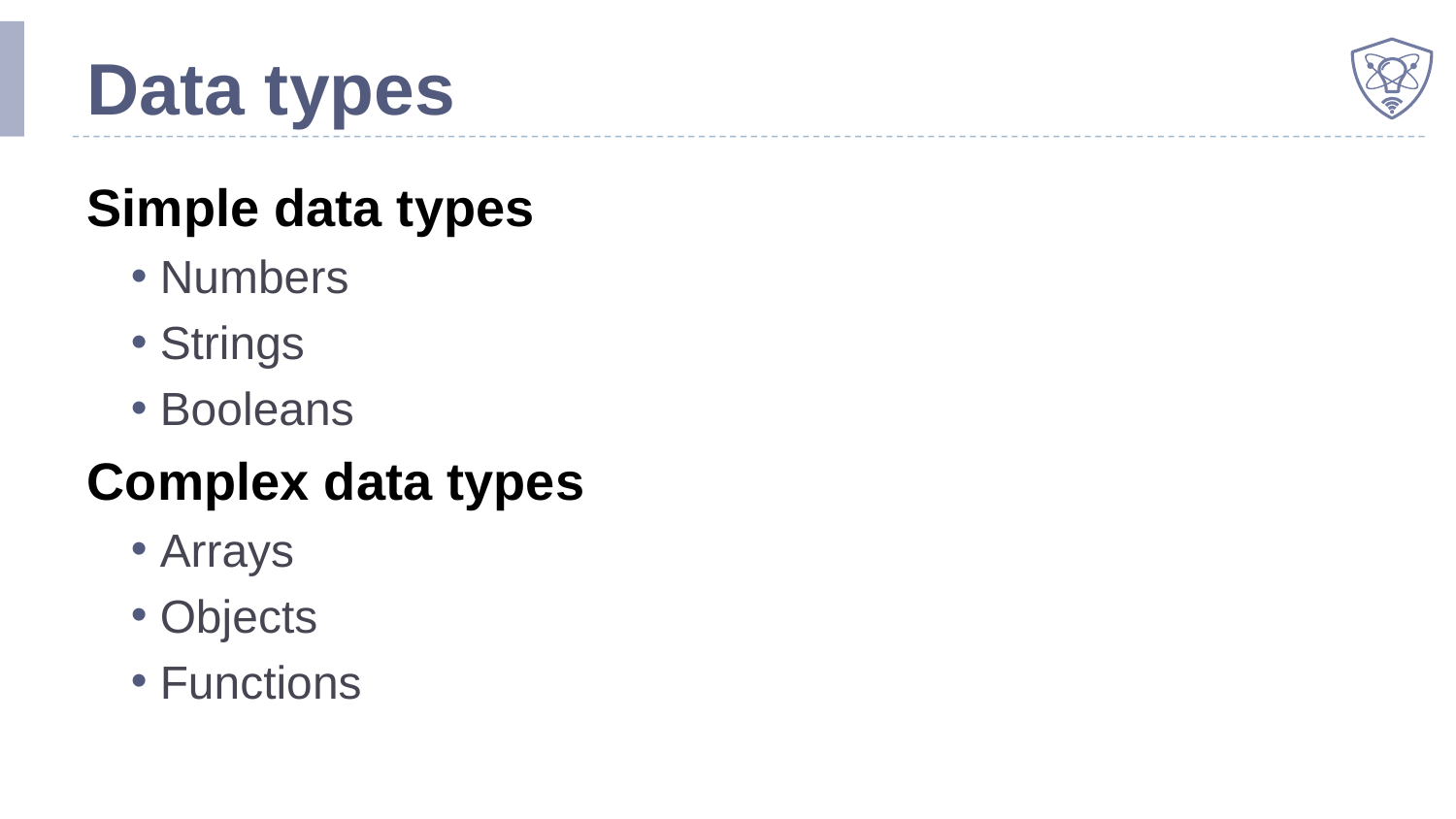

# Data types
Simple data types
Numbers
Strings
Booleans
Complex data types
Arrays
Objects
Functions